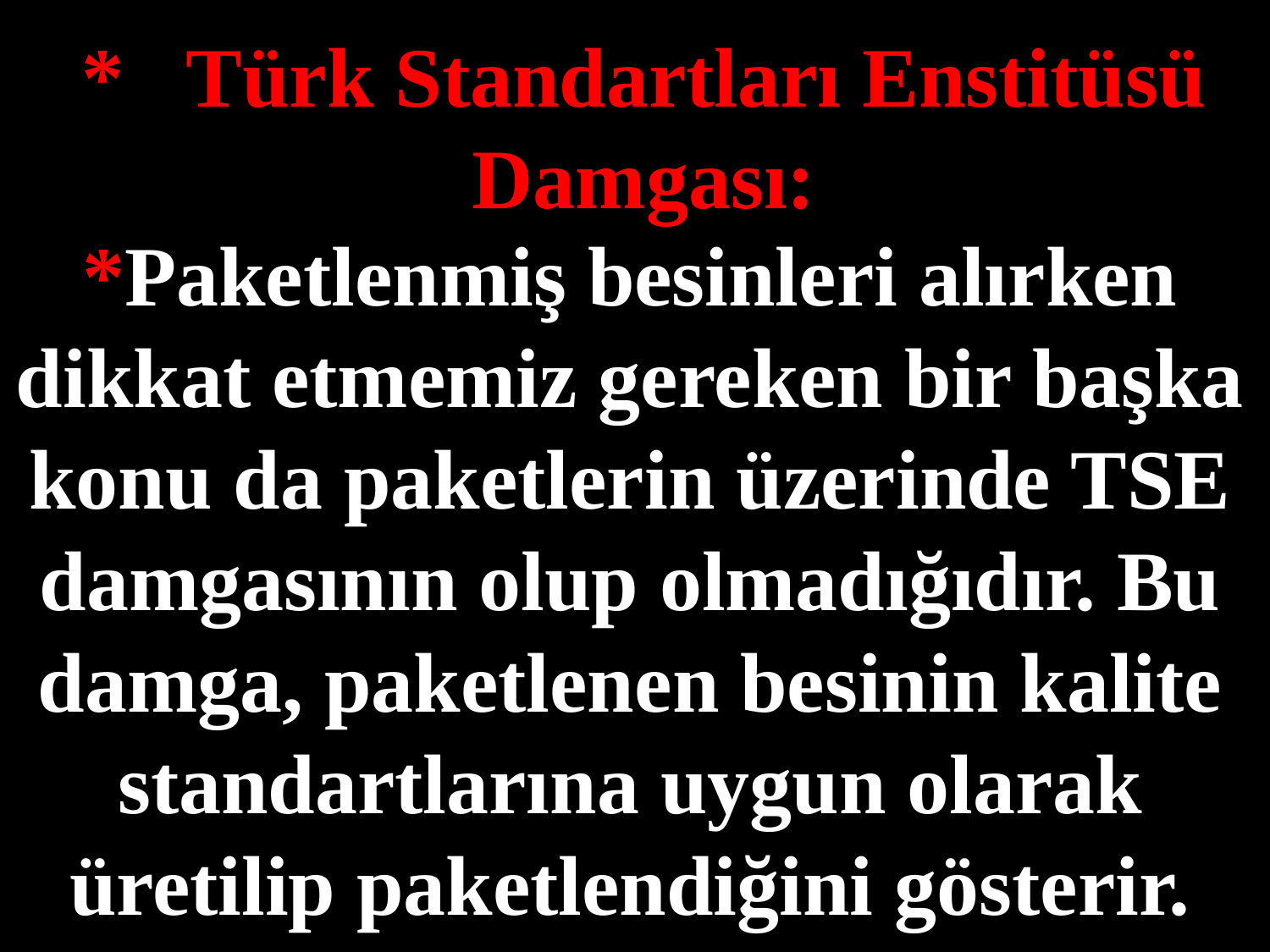

*   Türk Standartları Enstitüsü Damgası:
*Paketlenmiş besinleri alırken dikkat etmemiz gereken bir başka konu da paketlerin üzerinde TSE damgasının olup olmadığıdır. Bu damga, paketlenen besinin kalite standartlarına uygun olarak üretilip paketlendiğini gösterir.
#